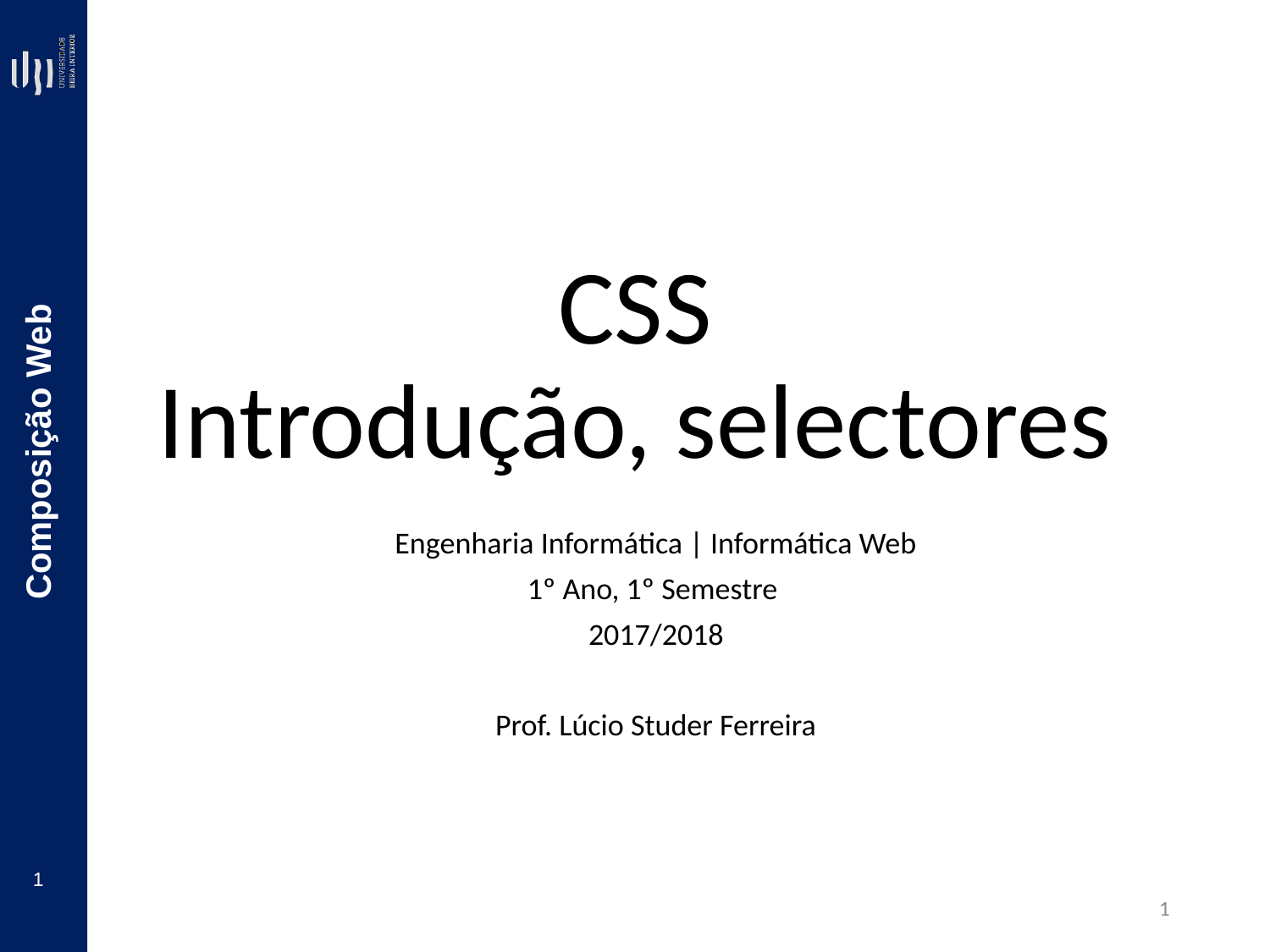

# CSS Introdução, selectores
Engenharia Informática | Informática Web
1º Ano, 1º Semestre
2017/2018

Prof. Lúcio Studer Ferreira

1